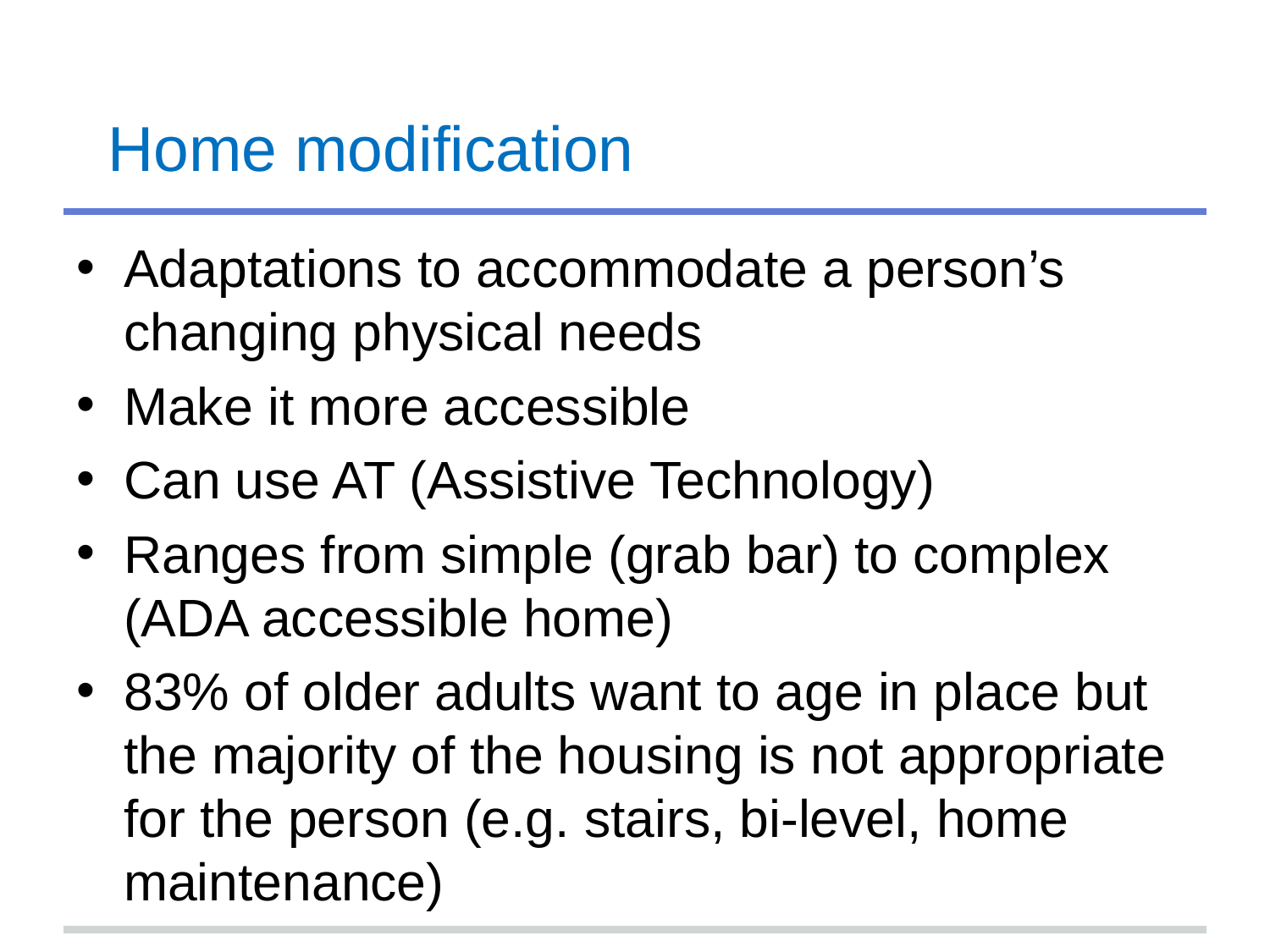

# Home modification
Adaptations to accommodate a person’s changing physical needs
Make it more accessible
Can use AT (Assistive Technology)
Ranges from simple (grab bar) to complex (ADA accessible home)
83% of older adults want to age in place but the majority of the housing is not appropriate for the person (e.g. stairs, bi-level, home maintenance)